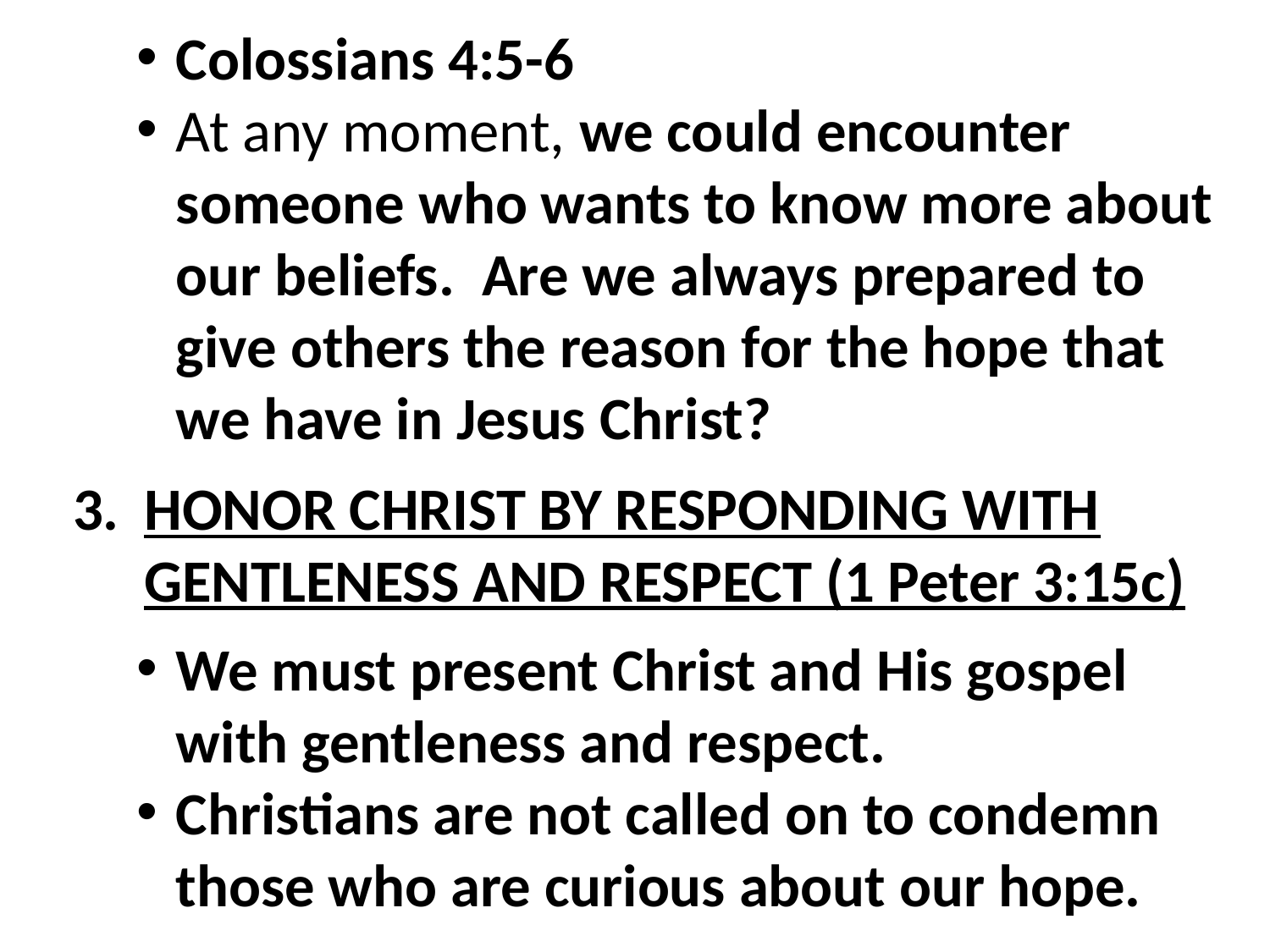

Colossians 4:5-6
At any moment, we could encounter someone who wants to know more about our beliefs.  Are we always prepared to give others the reason for the hope that we have in Jesus Christ?

HONOR CHRIST BY RESPONDING WITH GENTLENESS AND RESPECT (1 Peter 3:15c)

We must present Christ and His gospel with gentleness and respect.
Christians are not called on to condemn those who are curious about our hope.